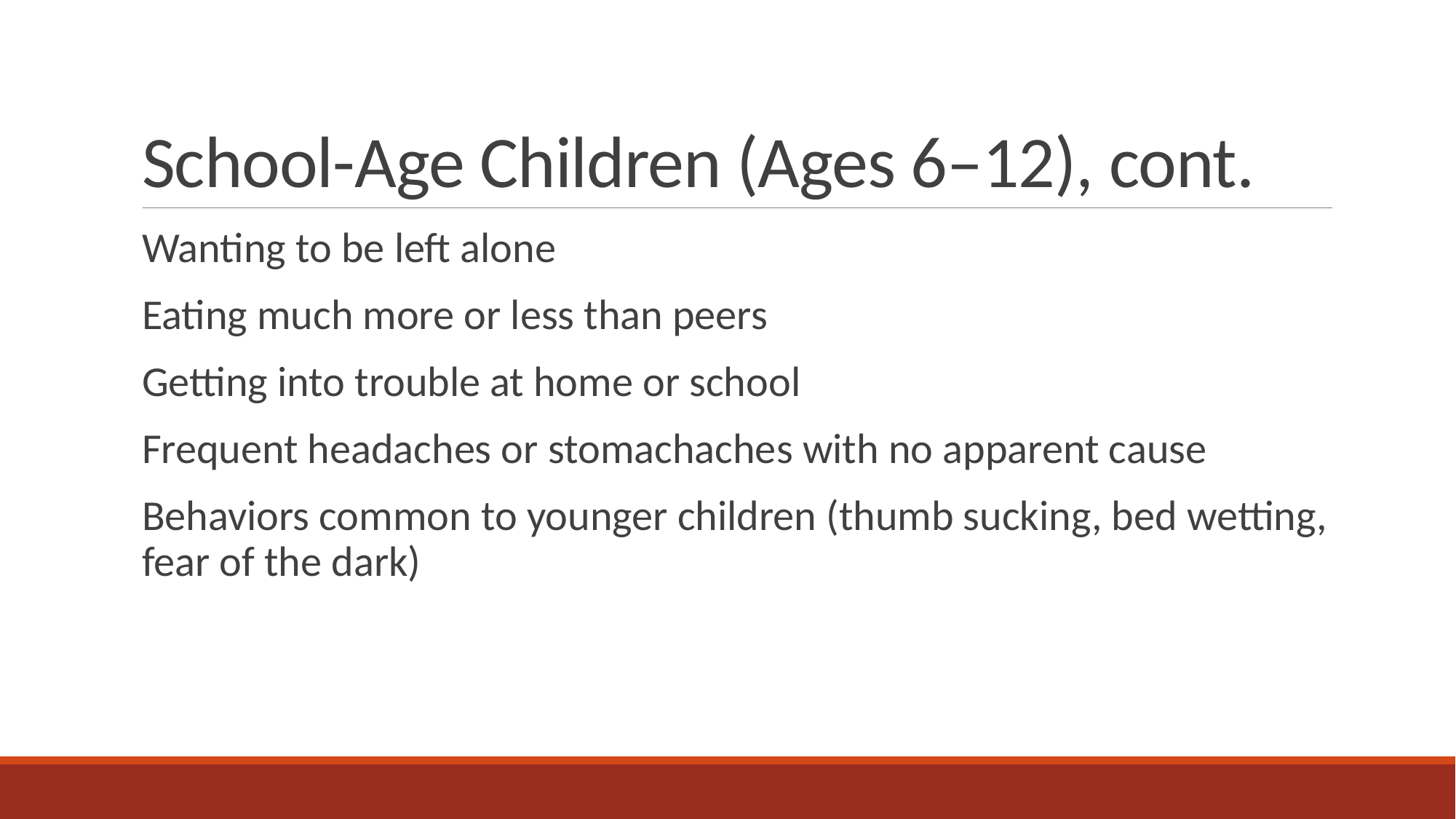

# School-Age Children (Ages 6–12), cont.
Wanting to be left alone
Eating much more or less than peers
Getting into trouble at home or school
Frequent headaches or stomachaches with no apparent cause
Behaviors common to younger children (thumb sucking, bed wetting, fear of the dark)